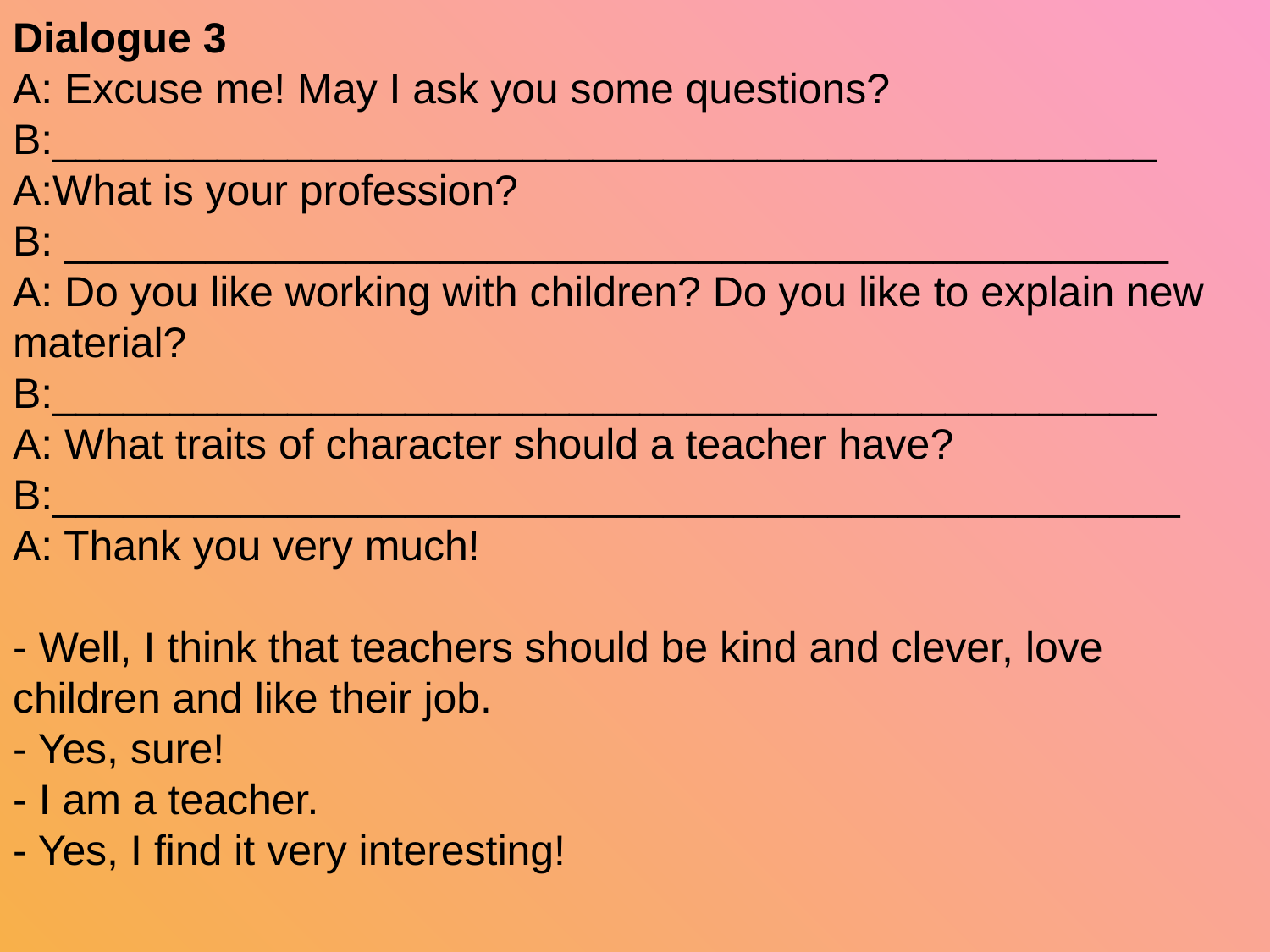

Dialogue 3
A: Excuse me! May I ask you some questions?
B:_______________________________________________
A:What is your profession?
B: _______________________________________________
A: Do you like working with children? Do you like to explain new material?
B:_______________________________________________
A: What traits of character should a teacher have?
B:________________________________________________
A: Thank you very much!

- Well, I think that teachers should be kind and clever, love children and like their job.
- Yes, sure!
- I am a teacher.
- Yes, I find it very interesting!